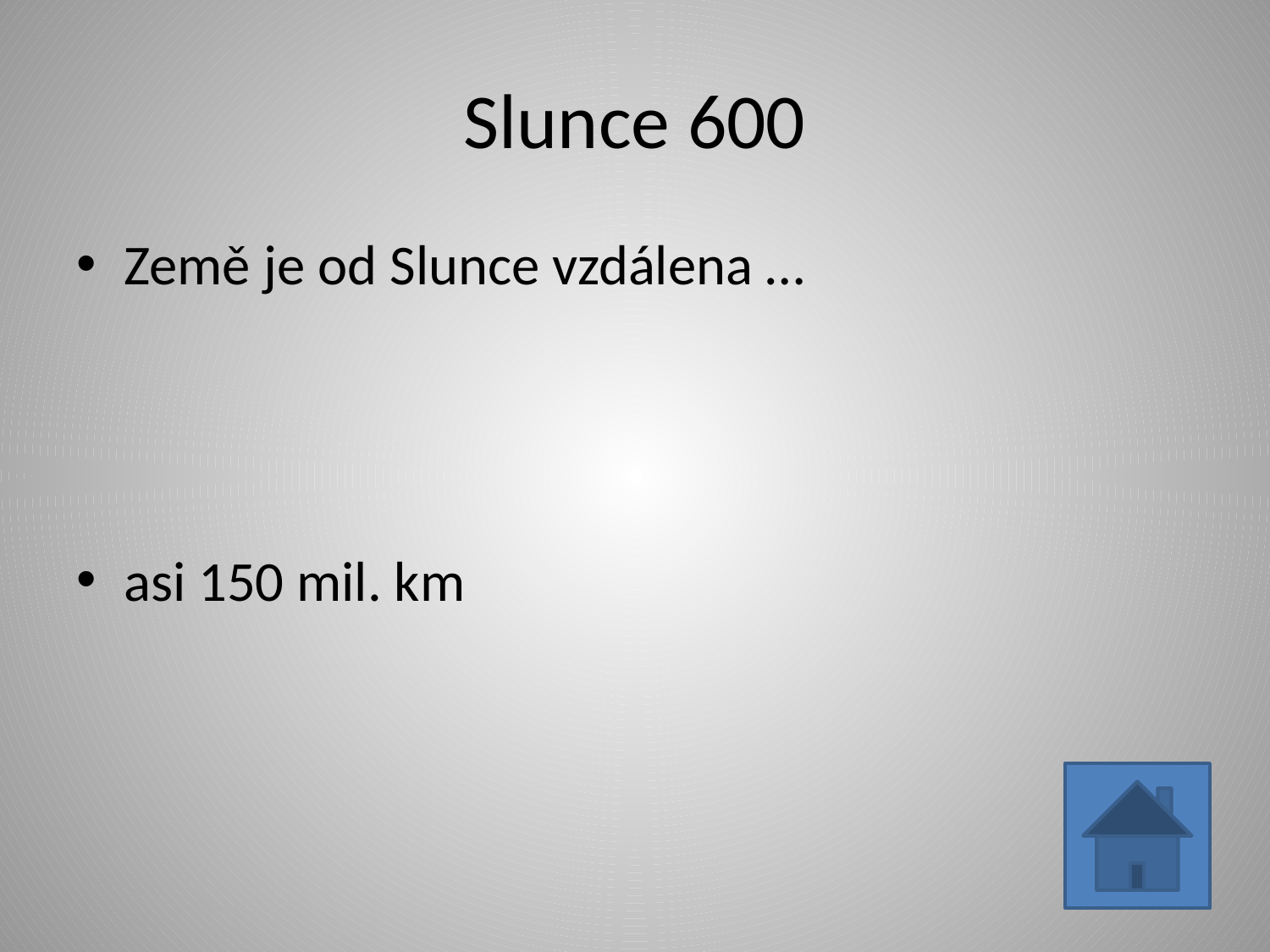

# Slunce 600
Země je od Slunce vzdálena …

asi 150 mil. km